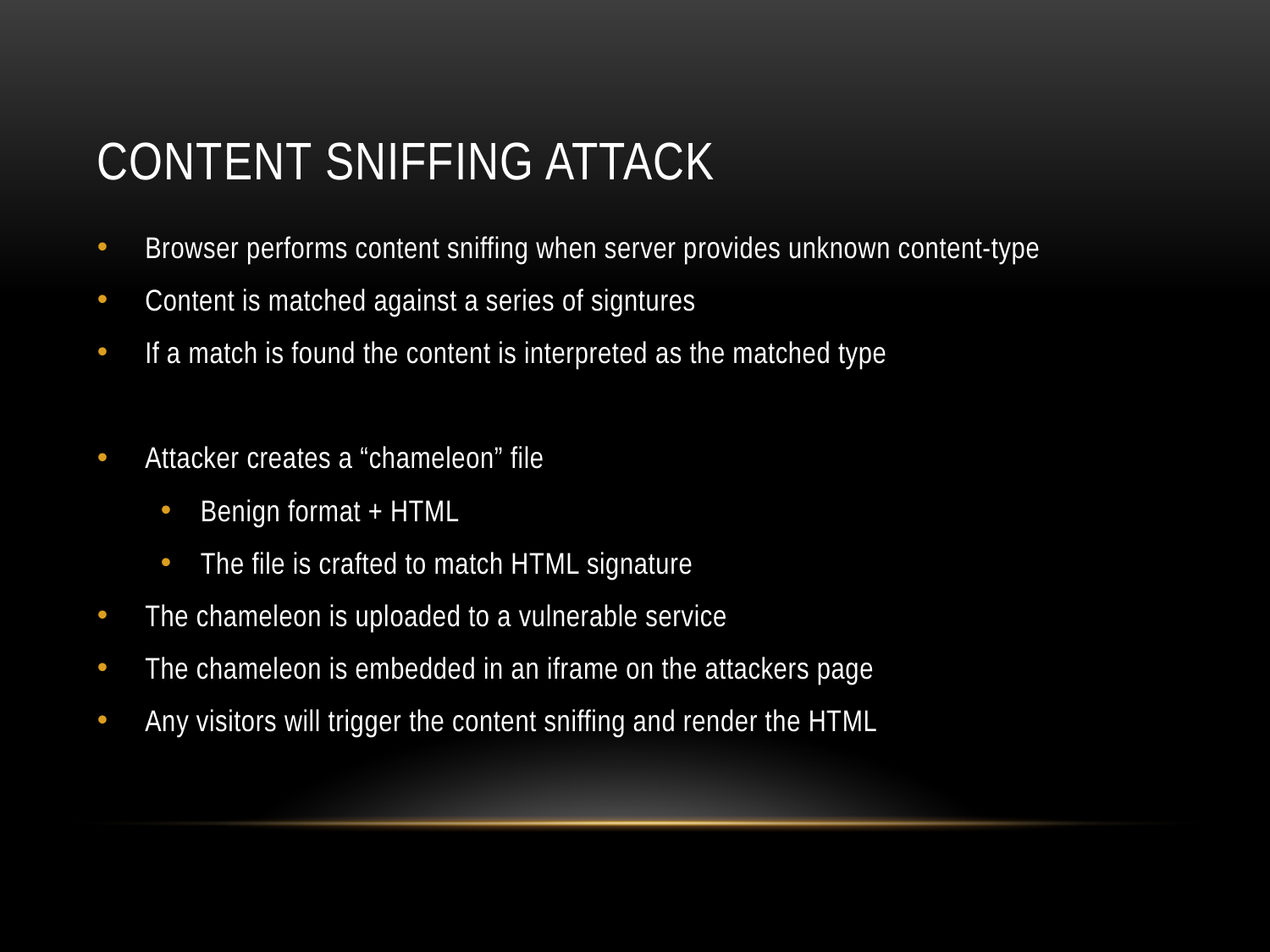

# Content Sniffing attack
Browser performs content sniffing when server provides unknown content-type
Content is matched against a series of signtures
If a match is found the content is interpreted as the matched type

Attacker creates a “chameleon” file
Benign format + HTML
The file is crafted to match HTML signature
The chameleon is uploaded to a vulnerable service
The chameleon is embedded in an iframe on the attackers page
Any visitors will trigger the content sniffing and render the HTML